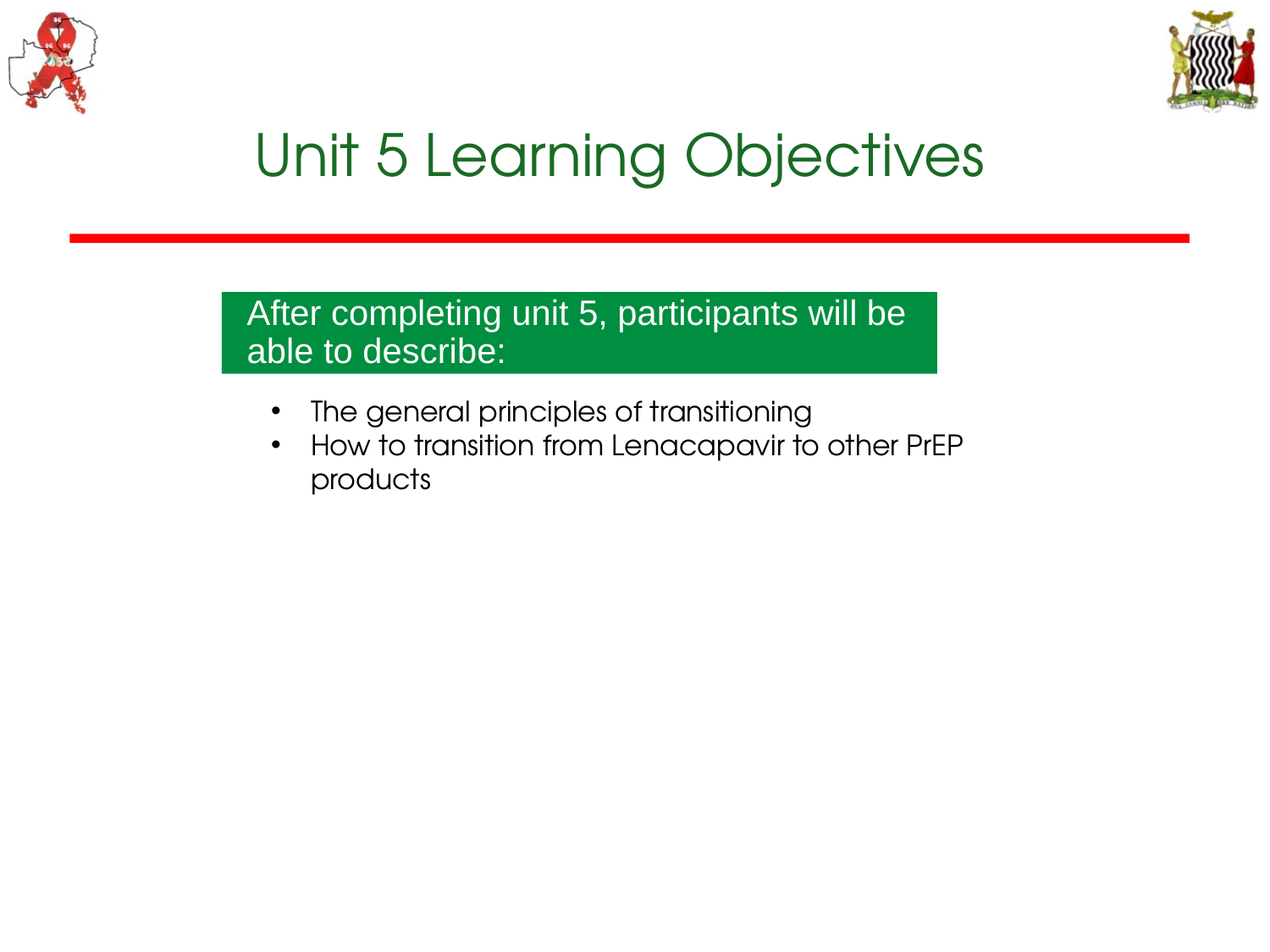

# Unit 5 Learning Objectives
After completing unit 5, participants will be able to describe:​

The general principles of transitioning
How to transition from Lenacapavir to other PrEP products